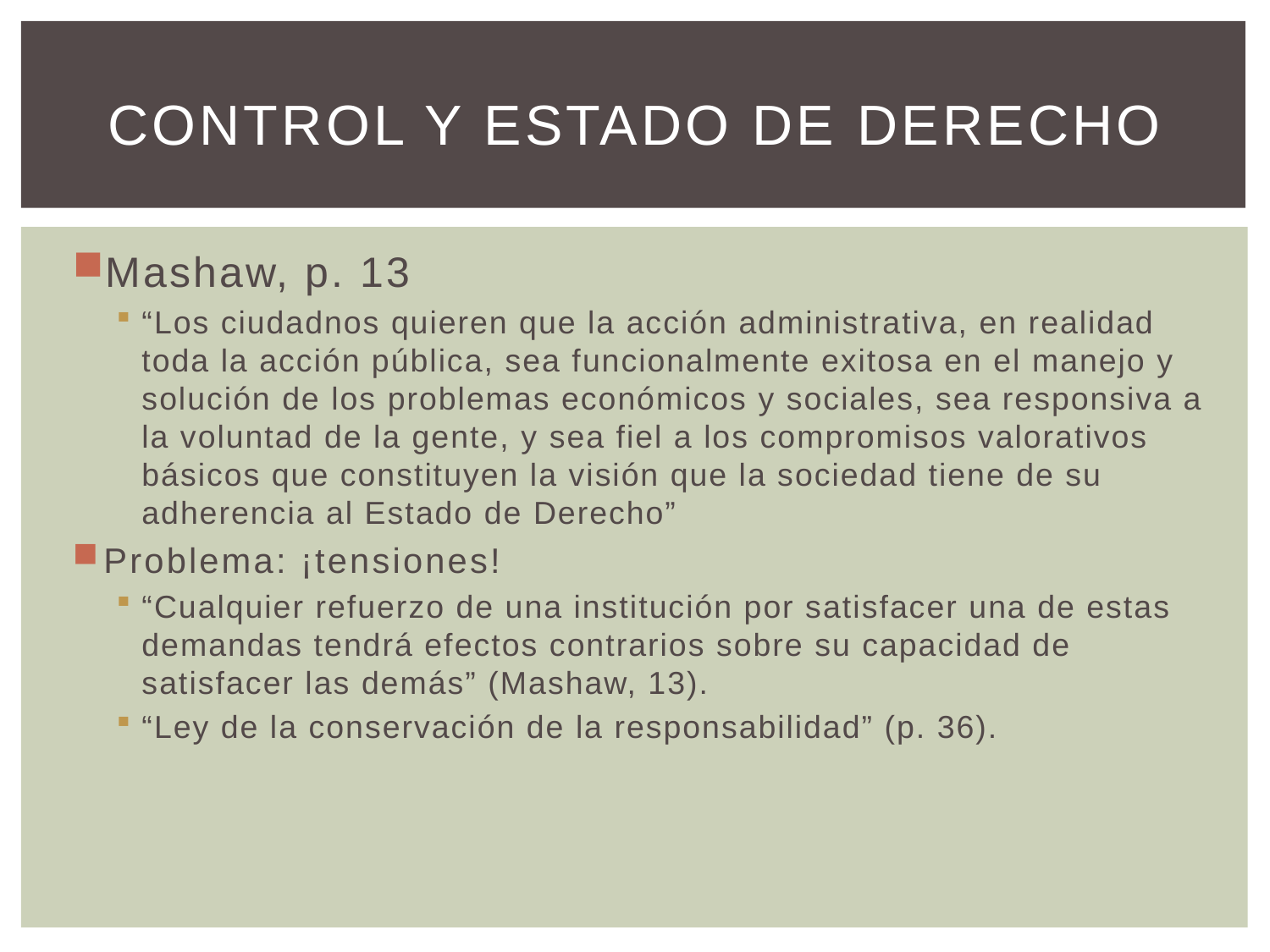

# Control y estado de derecho
Mashaw, p. 13
“Los ciudadnos quieren que la acción administrativa, en realidad toda la acción pública, sea funcionalmente exitosa en el manejo y solución de los problemas económicos y sociales, sea responsiva a la voluntad de la gente, y sea fiel a los compromisos valorativos básicos que constituyen la visión que la sociedad tiene de su adherencia al Estado de Derecho”
Problema: ¡tensiones!
“Cualquier refuerzo de una institución por satisfacer una de estas demandas tendrá efectos contrarios sobre su capacidad de satisfacer las demás” (Mashaw, 13).
“Ley de la conservación de la responsabilidad” (p. 36).